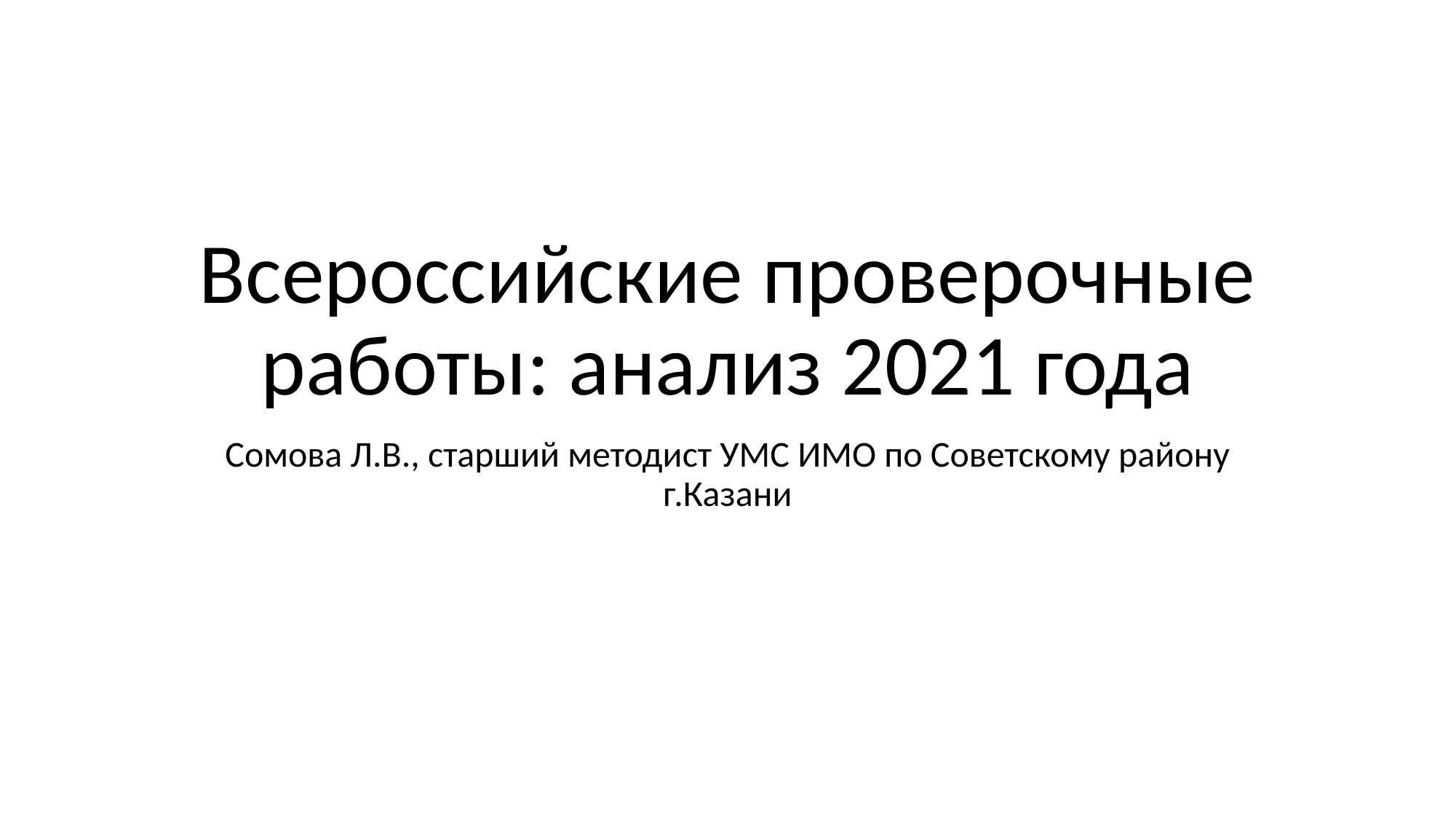

# Всероссийские проверочные работы: анализ 2021 года
Сомова Л.В., старший методист УМС ИМО по Советскому району г.Казани